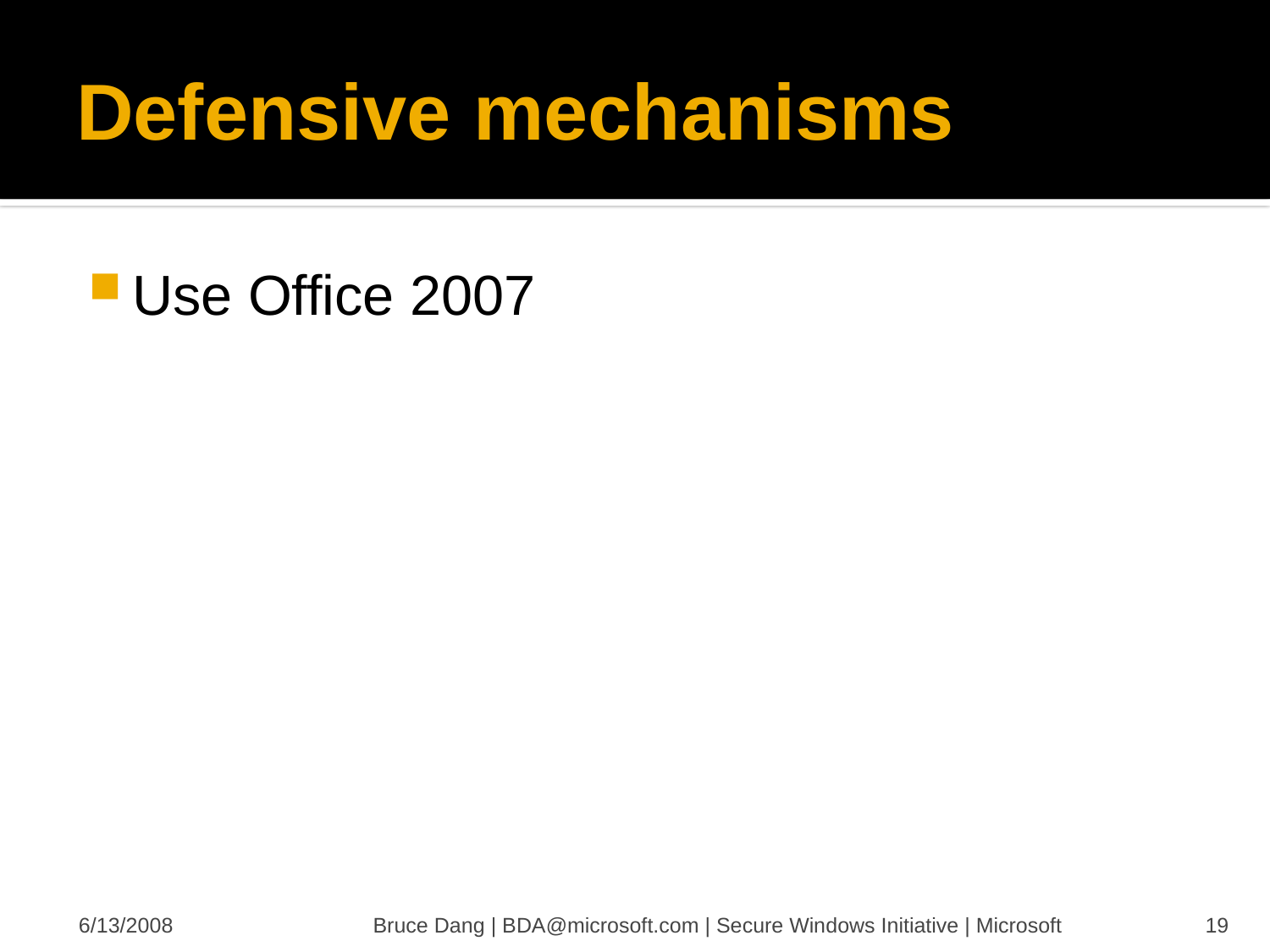

# Defensive mechanisms
Use Office 2007
6/13/2008
Bruce Dang | BDA@microsoft.com | Secure Windows Initiative | Microsoft
19